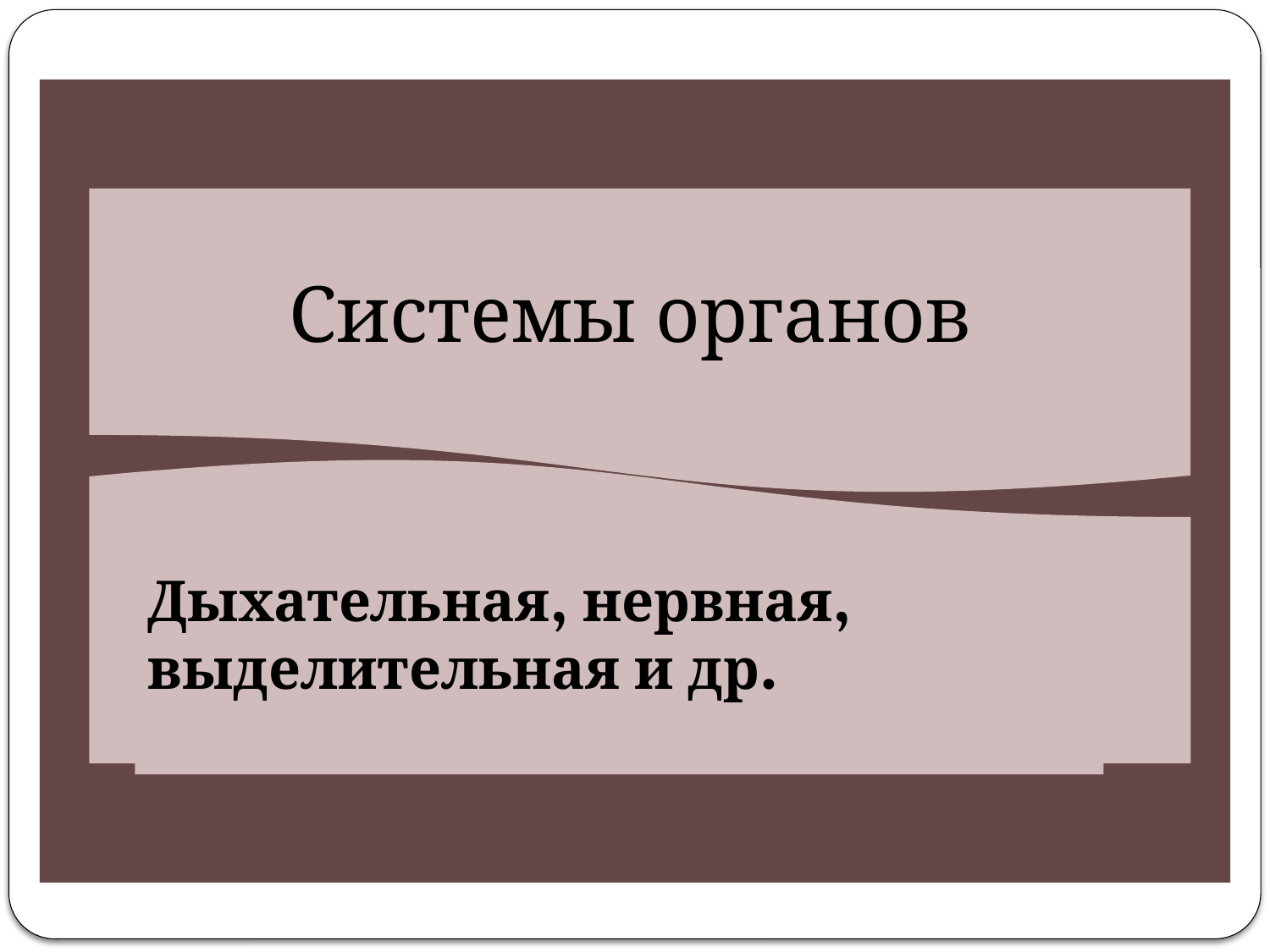

Системы органов

Дыхательная, нервная, выделительная и др.